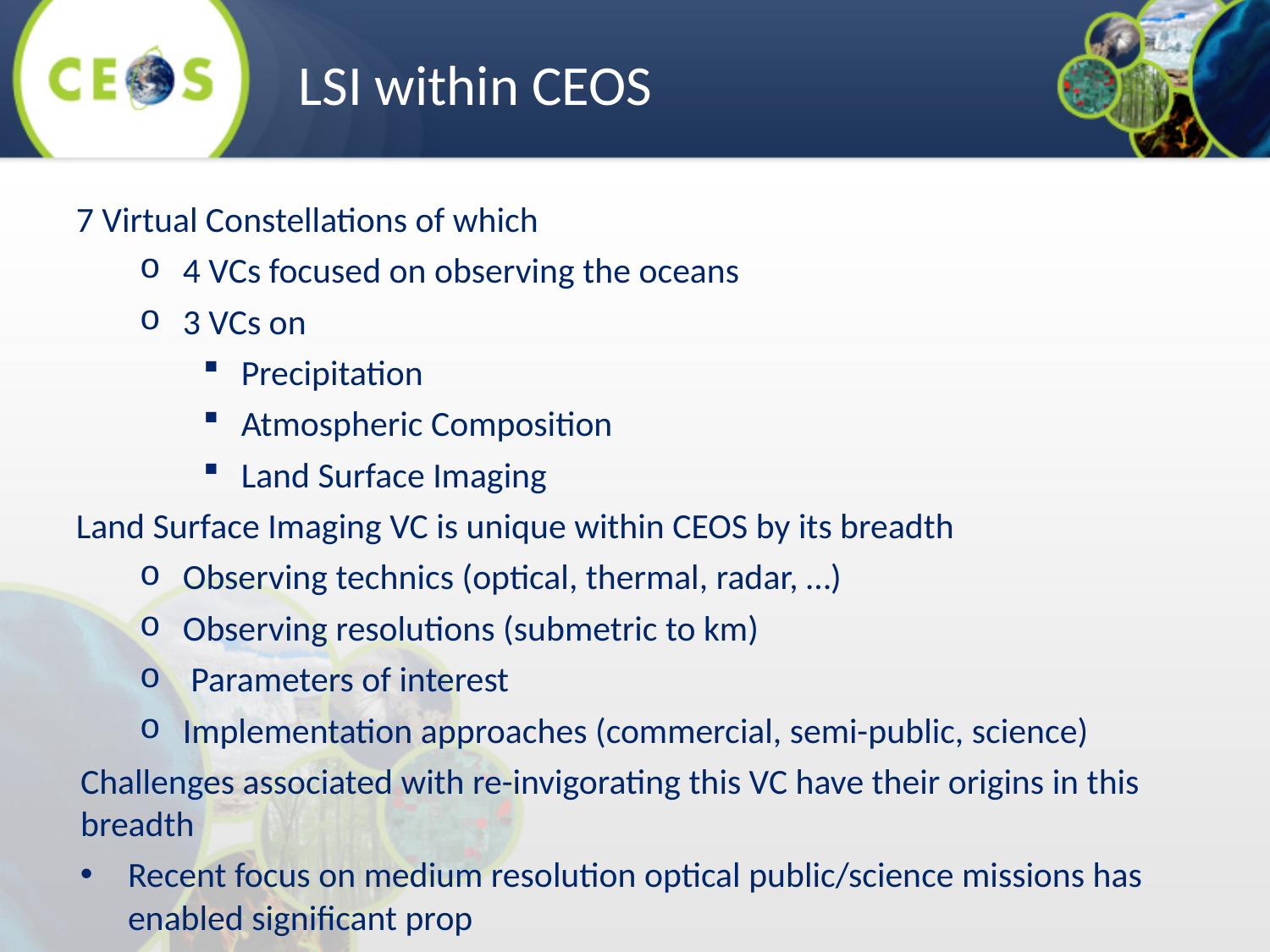

LSI within CEOS
7 Virtual Constellations of which
4 VCs focused on observing the oceans
3 VCs on
Precipitation
Atmospheric Composition
Land Surface Imaging
Land Surface Imaging VC is unique within CEOS by its breadth
Observing technics (optical, thermal, radar, …)
Observing resolutions (submetric to km)
 Parameters of interest
Implementation approaches (commercial, semi-public, science)
Challenges associated with re-invigorating this VC have their origins in this breadth
Recent focus on medium resolution optical public/science missions has enabled significant prop